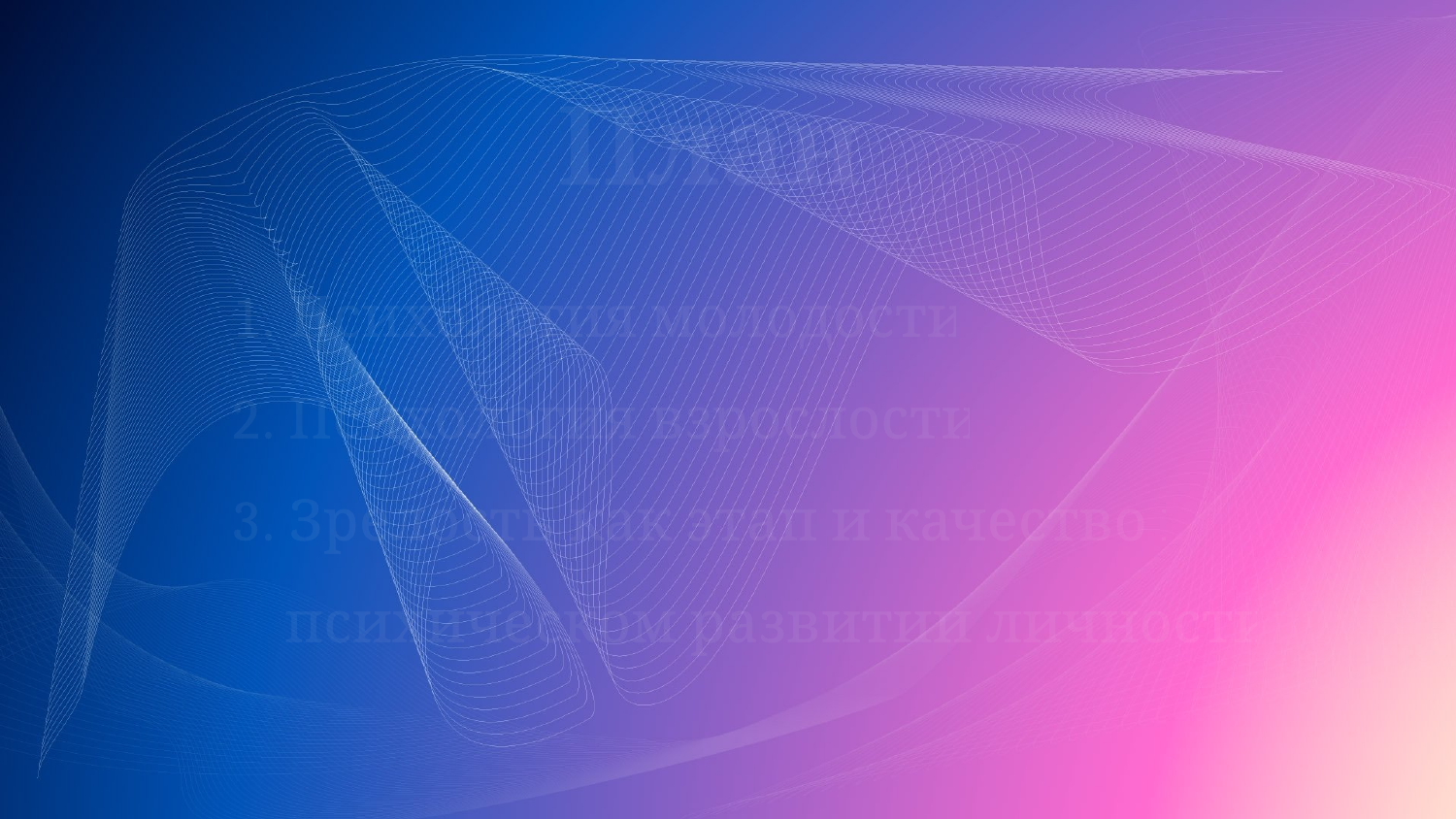

План
1. Психология молодости.
2. Психология взрослости.
3. Зрелость как этап и качество в психическом развитии личности.